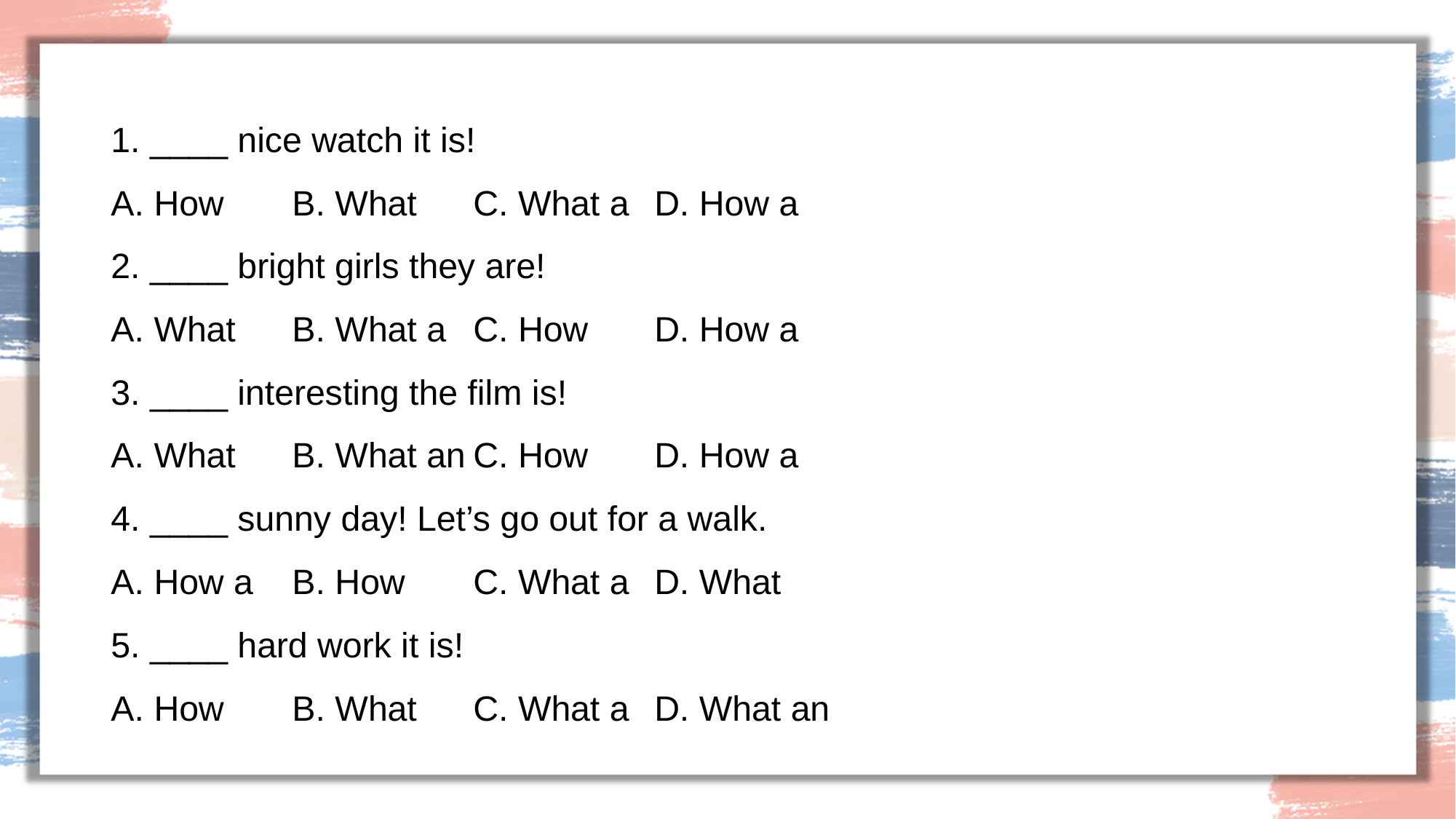

#
1. ____ nice watch it is!
A. How	B. What	C. What a	D. How a
2. ____ bright girls they are!
A. What	B. What a	C. How	D. How a
3. ____ interesting the film is!
A. What	B. What an	C. How	D. How a
4. ____ sunny day! Let’s go out for a walk.
A. How a	B. How	C. What a	D. What
5. ____ hard work it is!
A. How	B. What	C. What a	D. What an